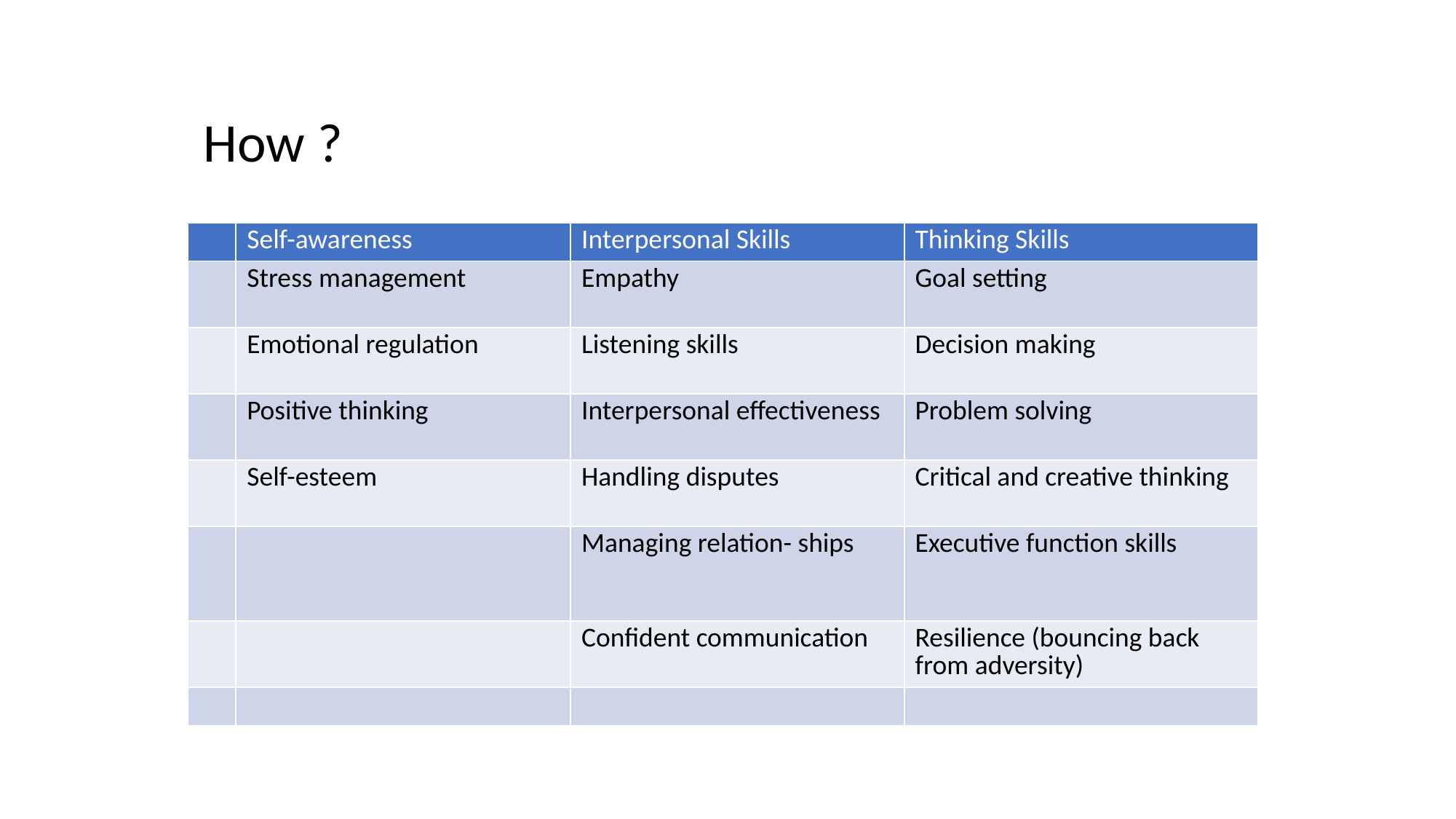

How ?
|  | Self-awareness | Interpersonal Skills | Thinking Skills |
| --- | --- | --- | --- |
|  | Stress management | Empathy | Goal setting |
|  | Emotional regulation | Listening skills | Decision making |
|  | Positive thinking | Interpersonal effectiveness | Problem solving |
|  | Self-esteem | Handling disputes | Critical and creative thinking |
|  |  | Managing relation- ships | Executive function skills |
|  |  | Confident communication | Resilience (bouncing back from adversity) |
|  |  |  |  |